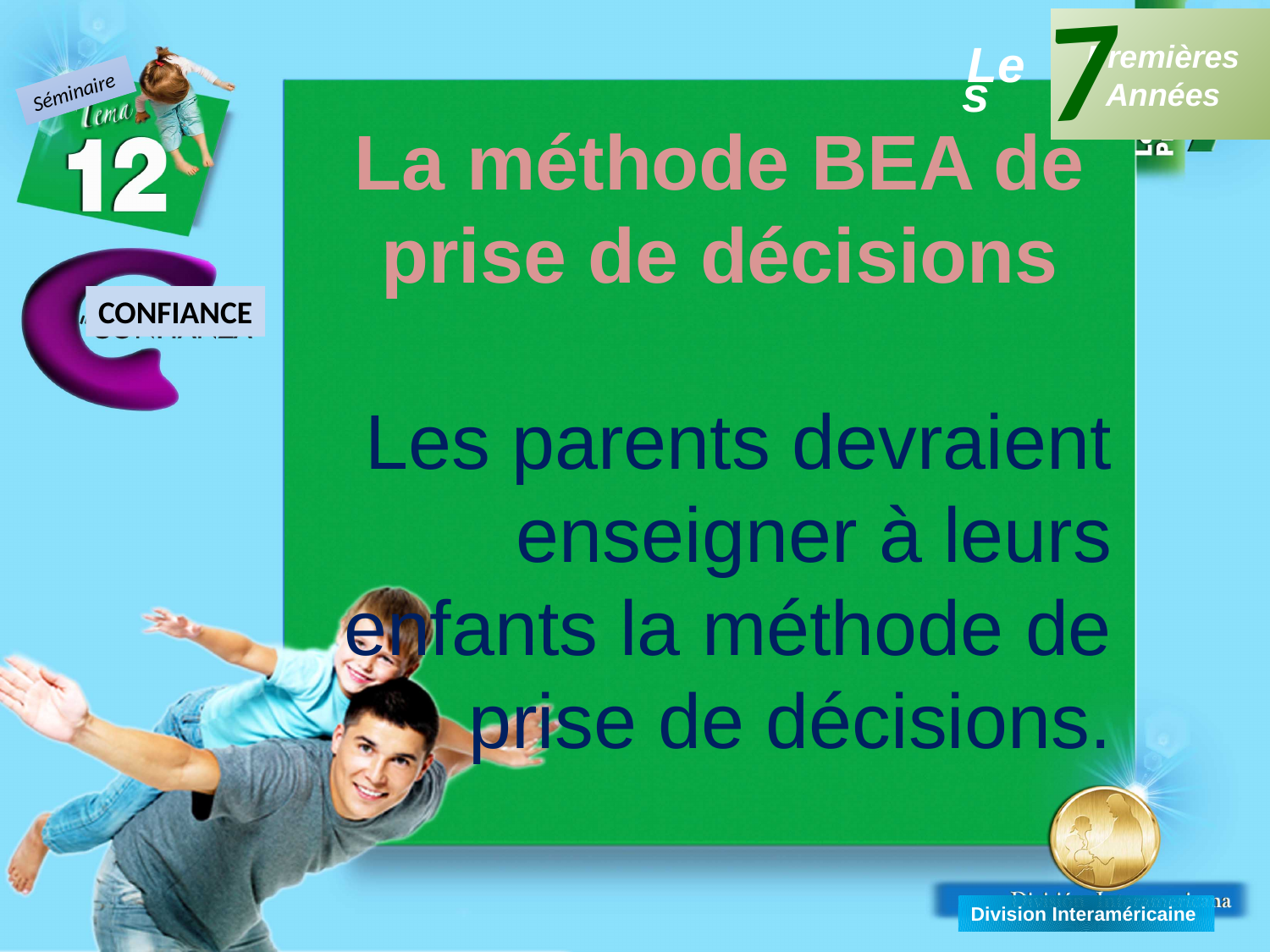

7
Premières
Années
Les
Séminaire
La méthode BEA de prise de décisions

Les parents devraient enseigner à leurs enfants la méthode de prise de décisions.
CONFIANCE
Division Interaméricaine